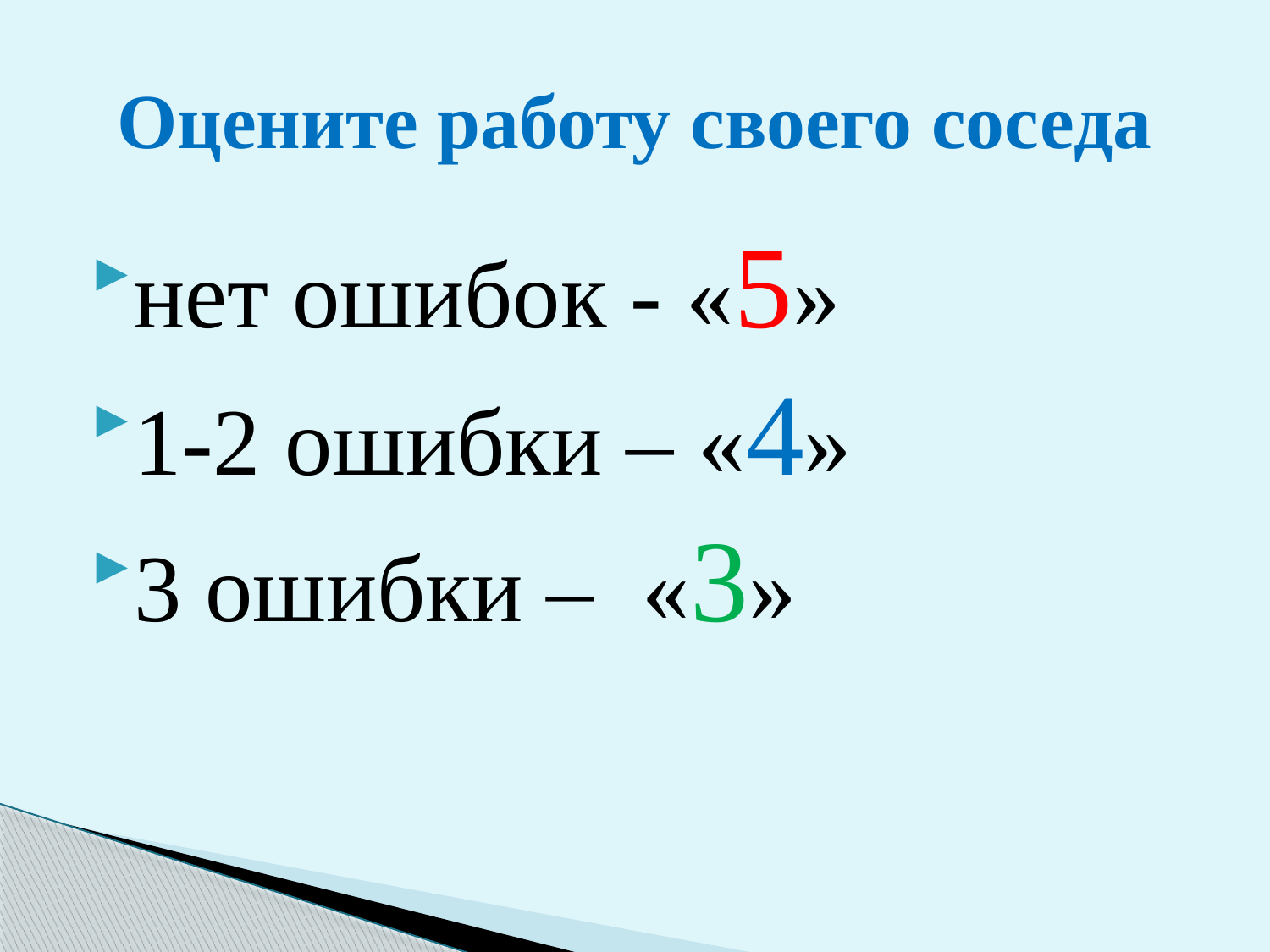

# Оцените работу своего соседа
нет ошибок - «5»
1-2 ошибки – «4»
3 ошибки –  «3»